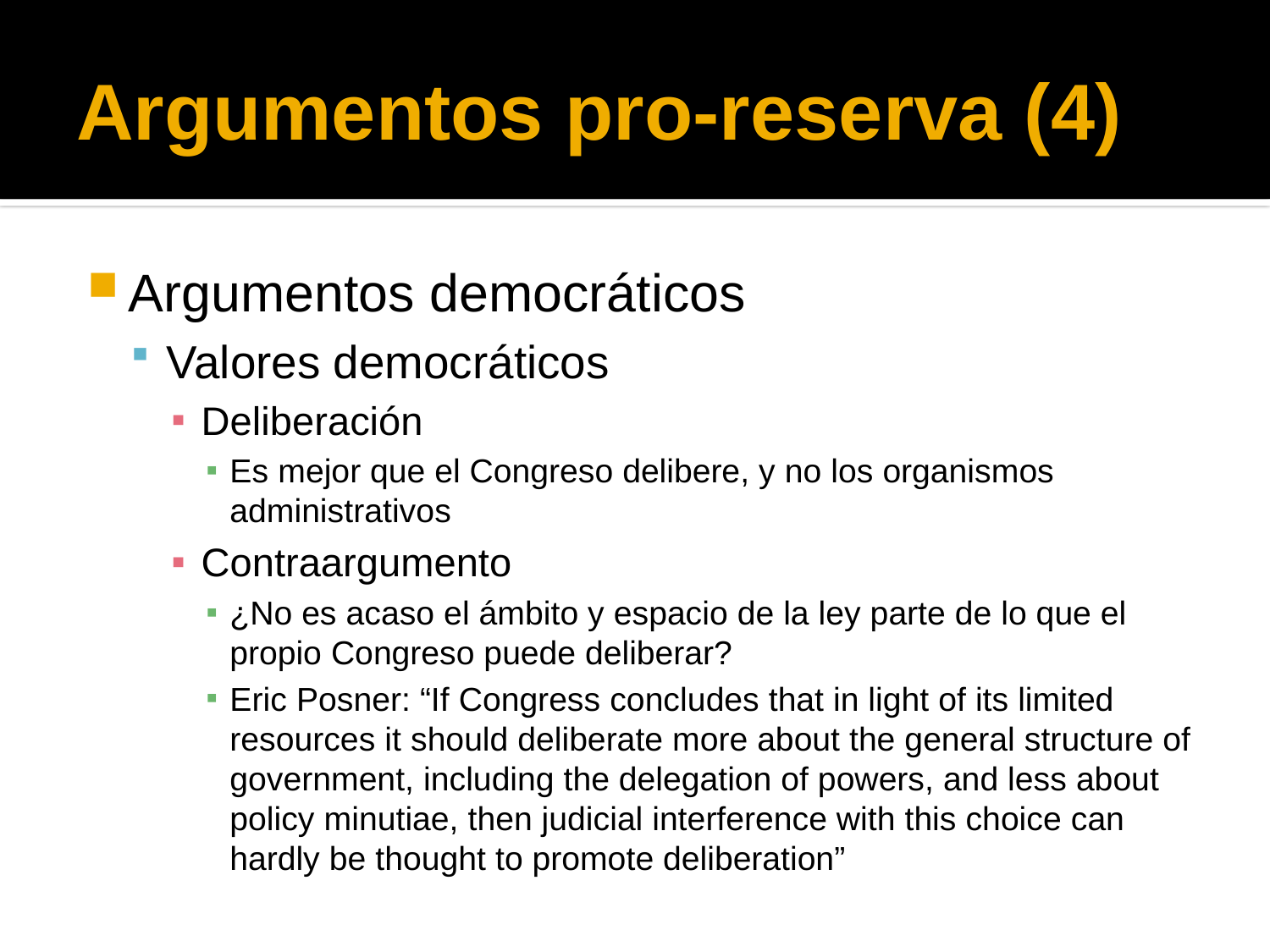

# Argumentos pro-reserva (4)
Argumentos democráticos
Valores democráticos
Deliberación
Es mejor que el Congreso delibere, y no los organismos administrativos
Contraargumento
¿No es acaso el ámbito y espacio de la ley parte de lo que el propio Congreso puede deliberar?
Eric Posner: “If Congress concludes that in light of its limited resources it should deliberate more about the general structure of government, including the delegation of powers, and less about policy minutiae, then judicial interference with this choice can hardly be thought to promote deliberation”